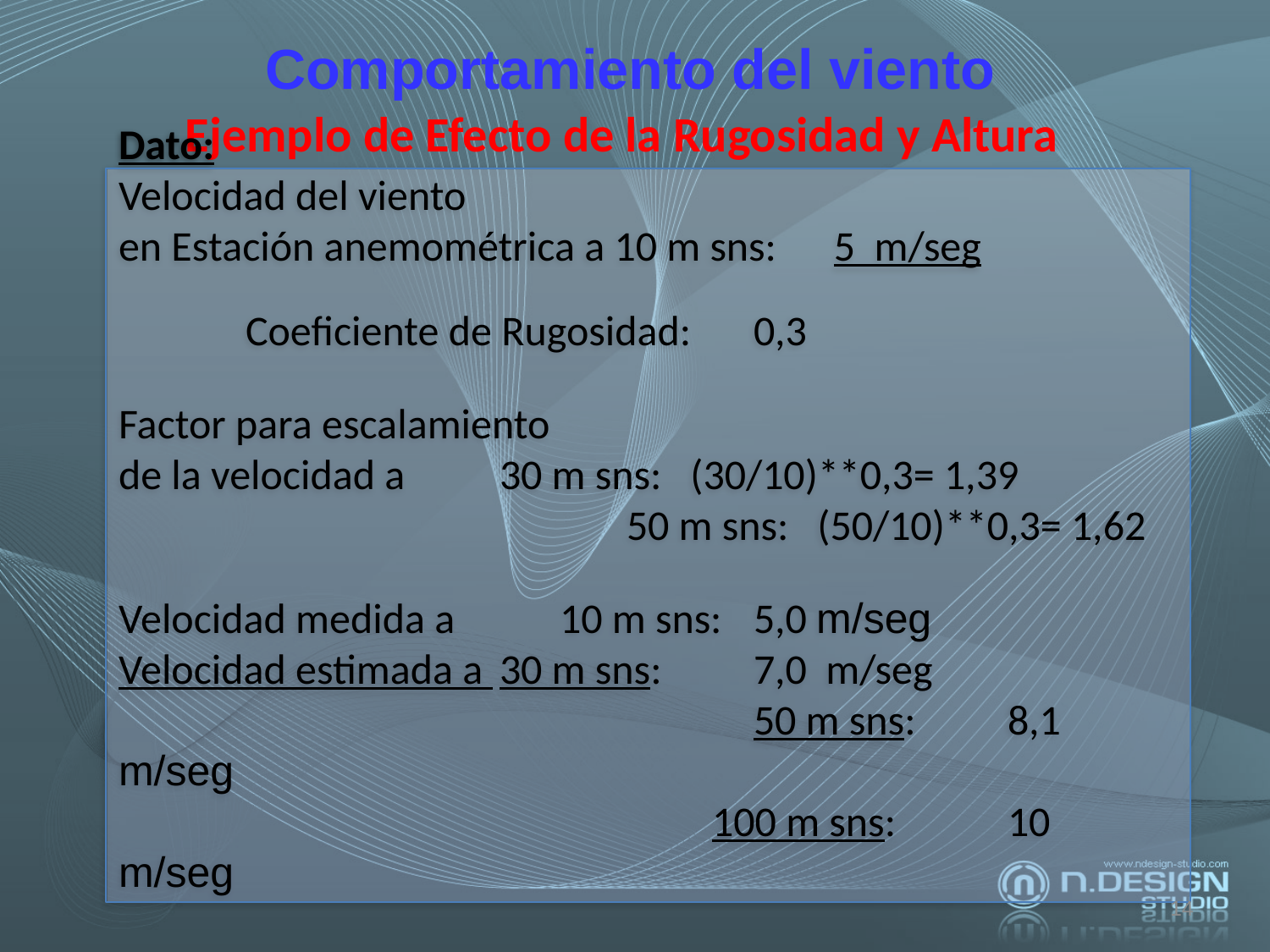

Comportamiento del viento
Ejemplo de Efecto de la Rugosidad y Altura

Dato:
Velocidad del viento
en Estación anemométrica a 10 m sns:      5  m/seg

	Coeficiente de Rugosidad:   	0,3

Factor para escalamiento
de la velocidad a 	30 m sns:   (30/10)**0,3= 1,39
				50 m sns:   (50/10)**0,3= 1,62

Velocidad medida a           10 m sns:	5,0 m/seg
Velocidad estimada a 	30 m sns: 	7,0  m/seg
					50 m sns:	8,1  m/seg
				         100 m sns:	10   m/seg
14